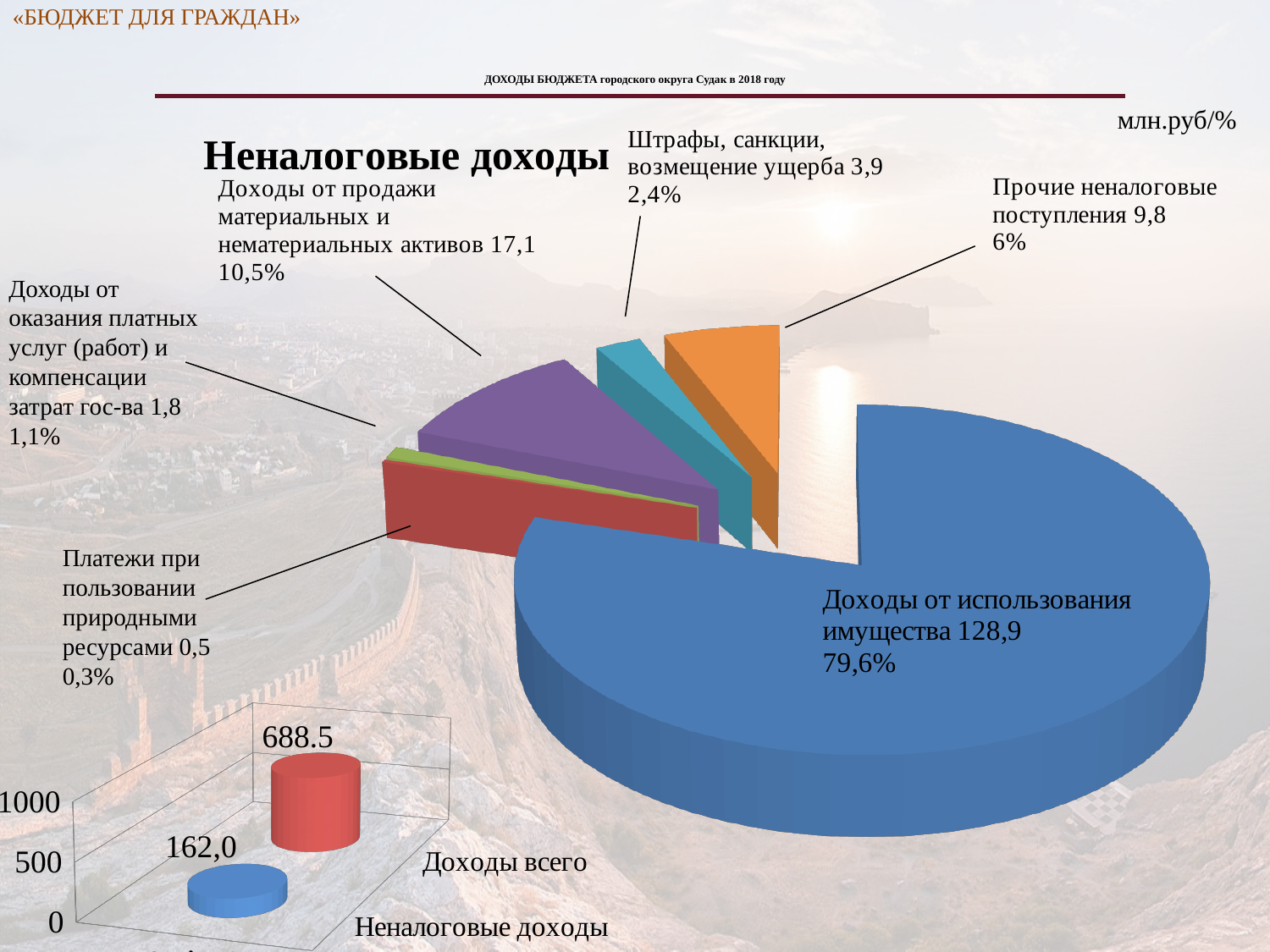

«БЮДЖЕТ ДЛЯ ГРАЖДАН»
# ДОХОДЫ БЮДЖЕТА городского округа Судак в 2018 году
млн.руб/%

[unsupported chart]

Доходы от оказания платных услуг (работ) и компенсации затрат гос-ва 1,8
1,1%
Платежи при пользовании природными ресурсами 0,5
0,3%

[unsupported chart]